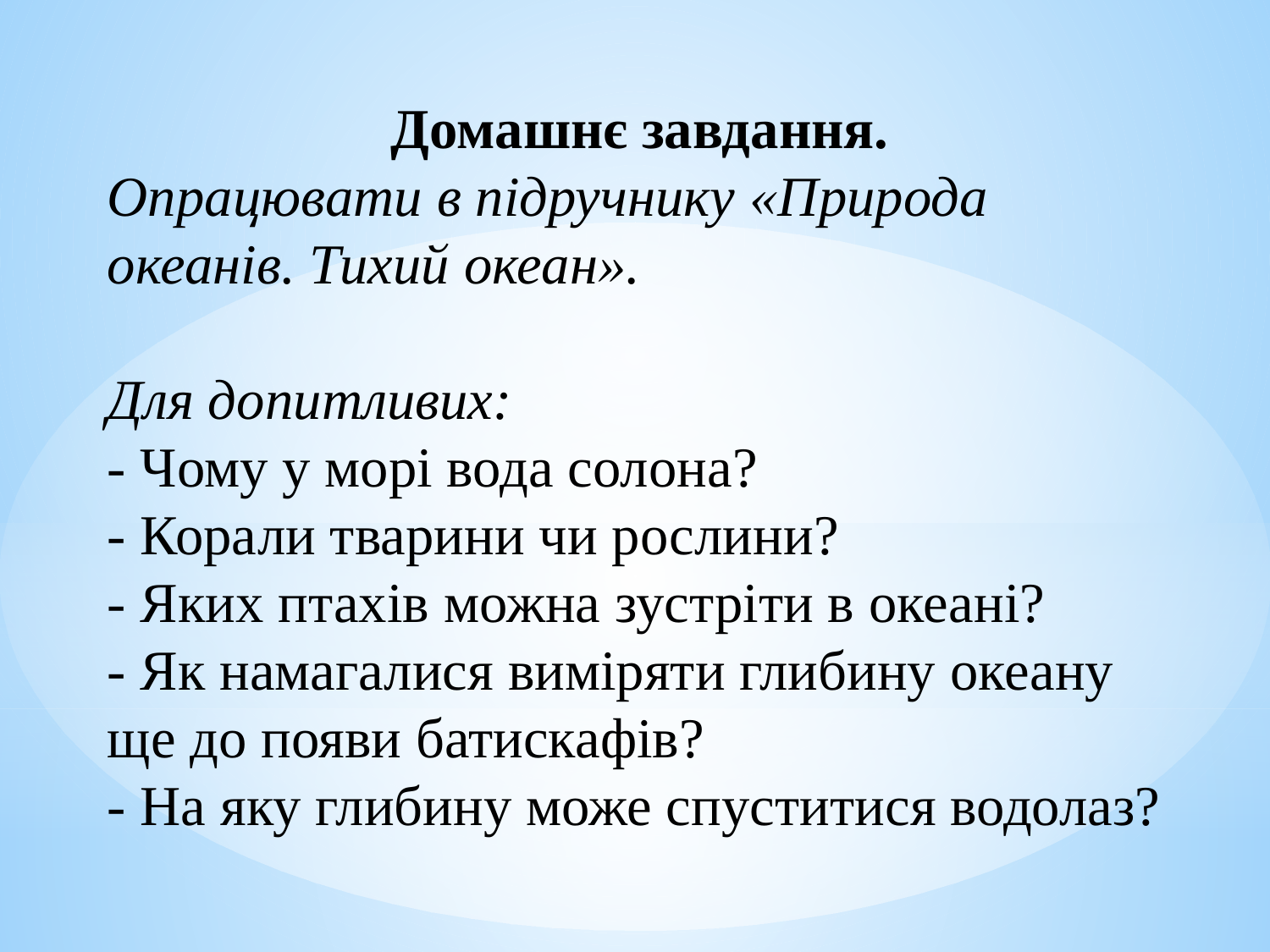

Домашнє завдання.
Опрацювати в підручнику «Природа океанів. Тихий океан».

Для допитливих:
- Чому у морі вода солона?
- Корали тварини чи рослини?
- Яких птахів можна зустріти в океані?
- Як намагалися виміряти глибину океану ще до появи батискафів?
- На яку глибину може спуститися водолаз?